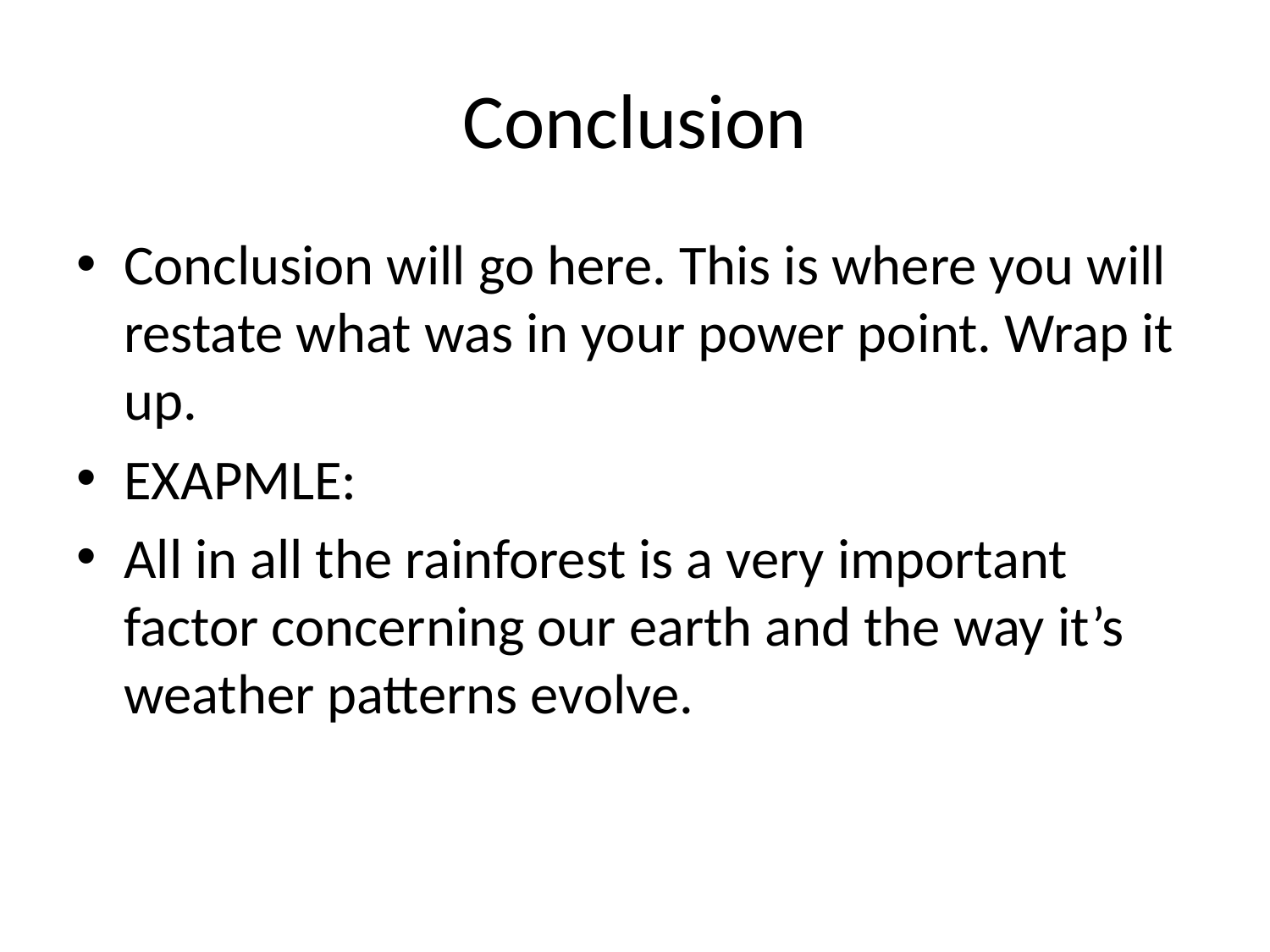

# Conclusion
Conclusion will go here. This is where you will restate what was in your power point. Wrap it up.
EXAPMLE:
All in all the rainforest is a very important factor concerning our earth and the way it’s weather patterns evolve.